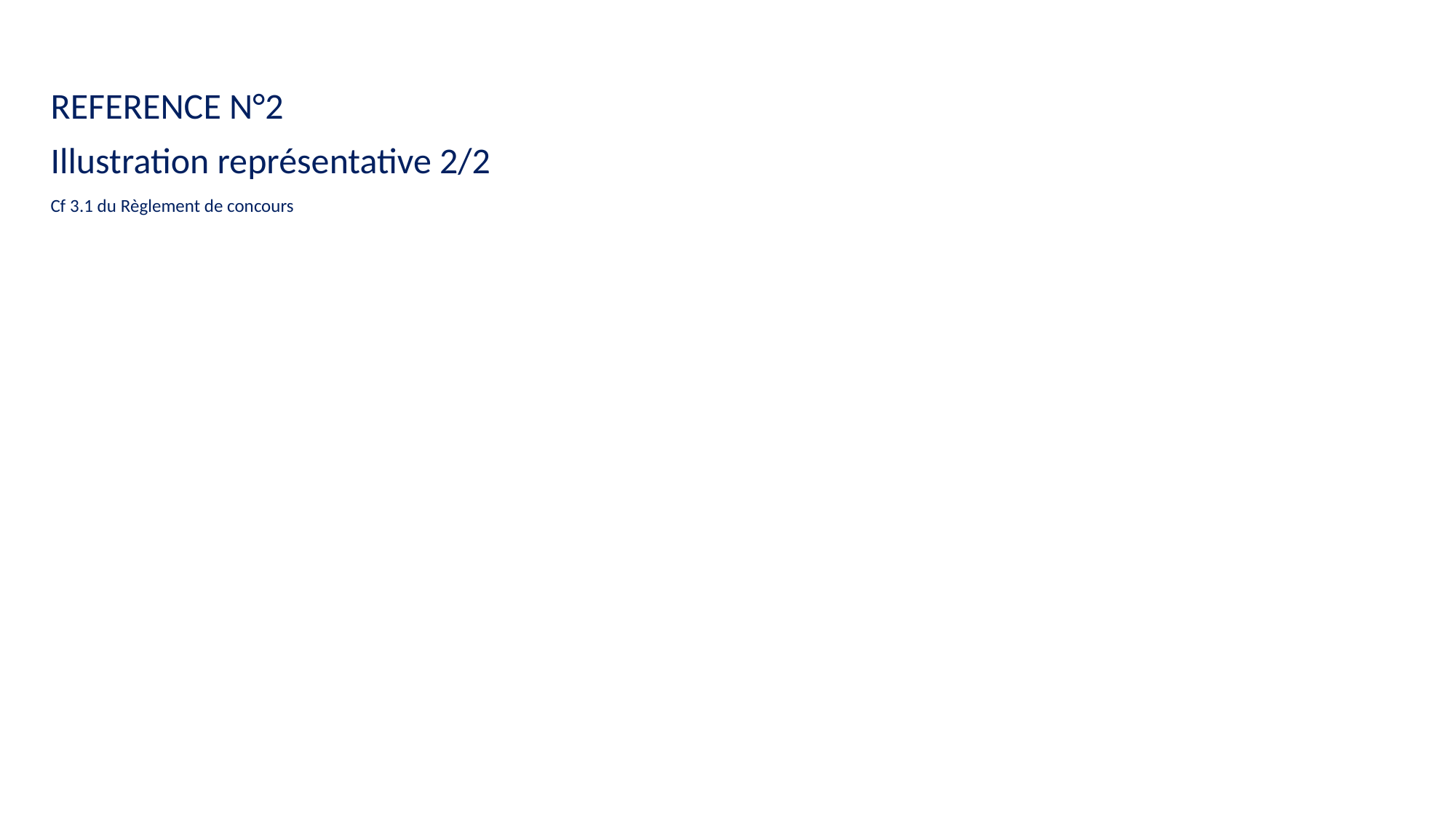

REFERENCE N°2
Illustration représentative 2/2
Cf 3.1 du Règlement de concours